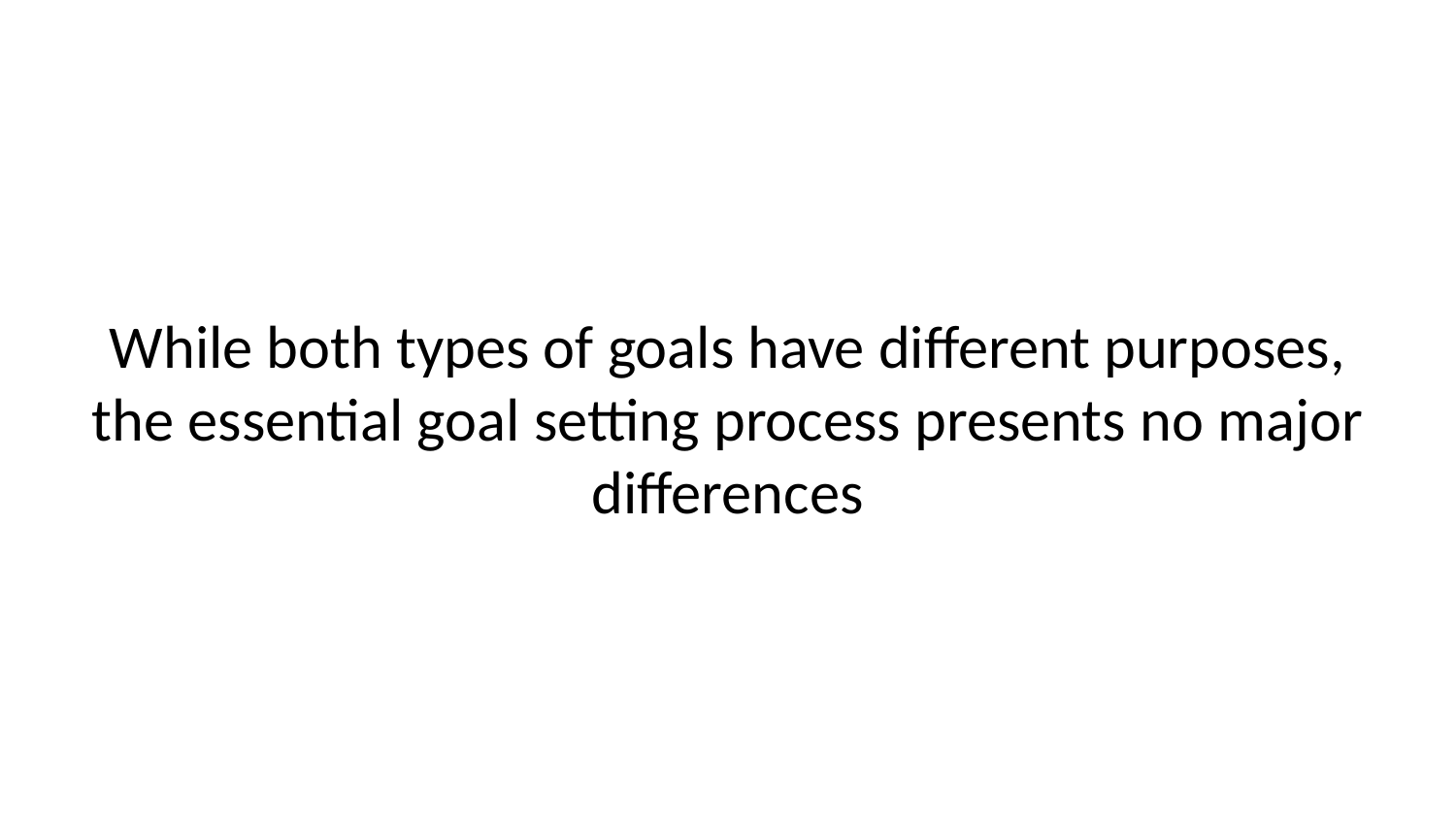

While both types of goals have different purposes, the essential goal setting process presents no major differences